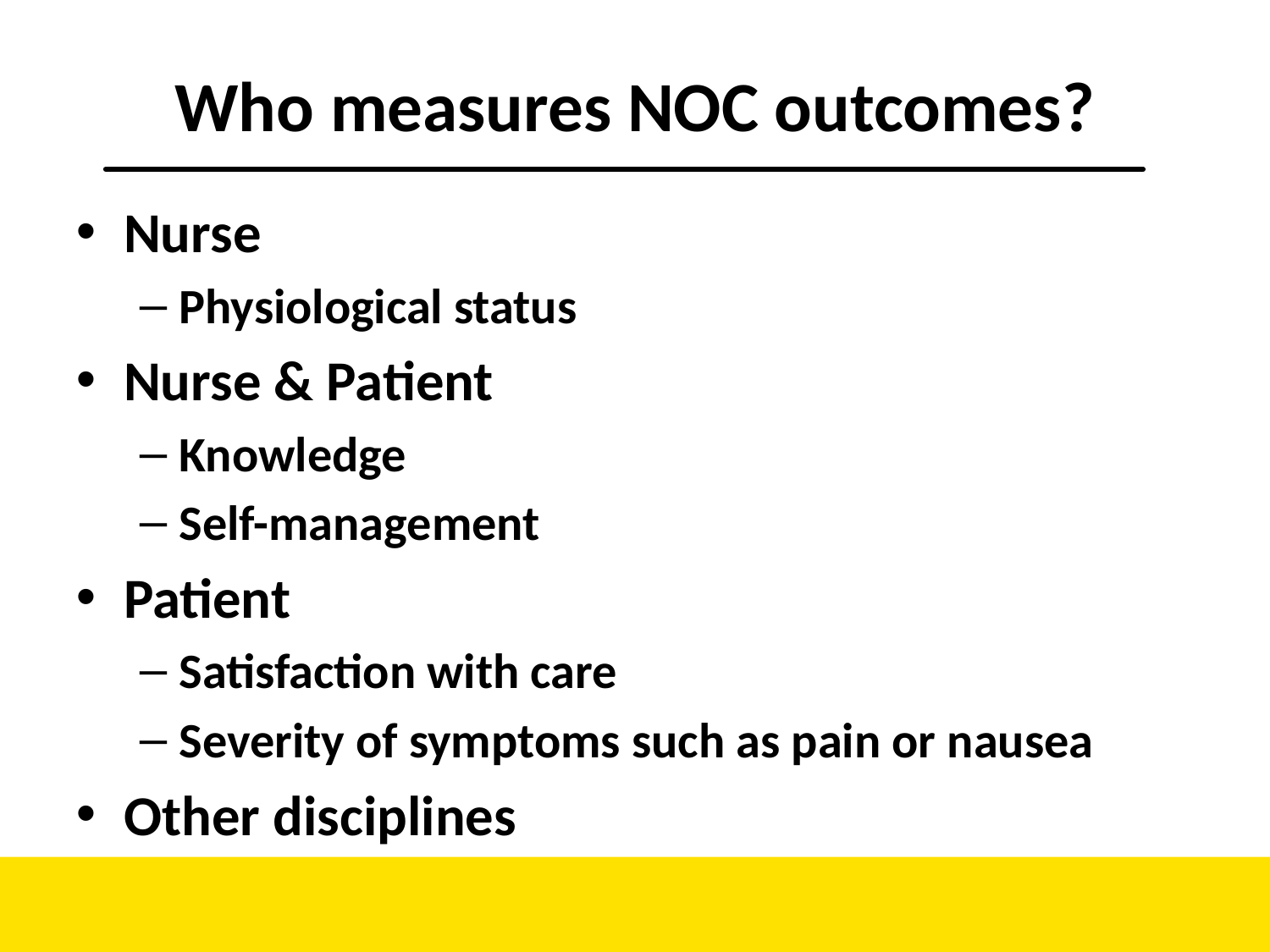

# Who measures NOC outcomes?
Nurse
Physiological status
Nurse & Patient
Knowledge
Self-management
Patient
Satisfaction with care
Severity of symptoms such as pain or nausea
Other disciplines